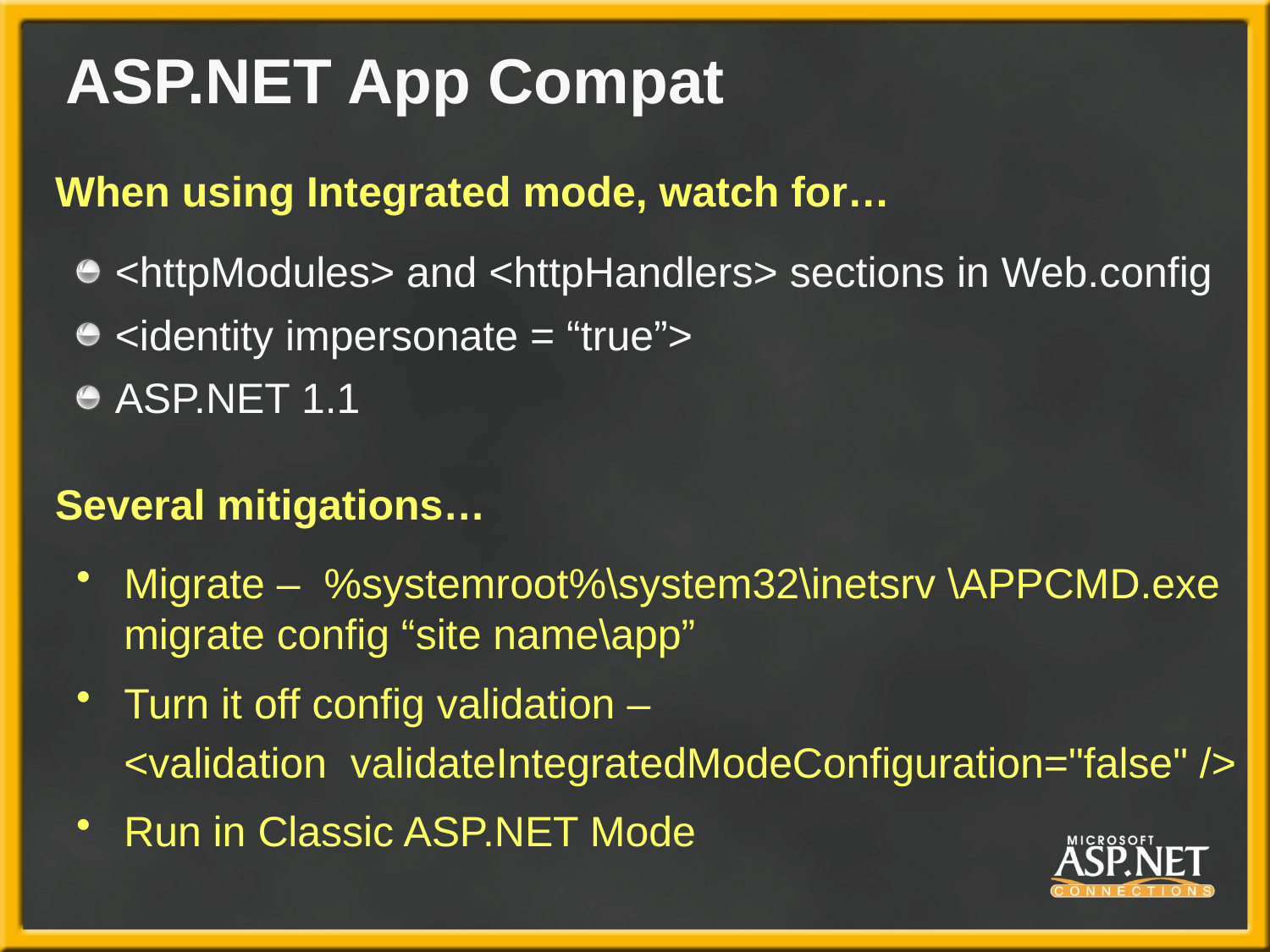

# ASP.NET App Compat
When using Integrated mode, watch for…

<httpModules> and <httpHandlers> sections in Web.config

<identity impersonate = “true”>

ASP.NET 1.1

Several mitigations…
Migrate –  %systemroot%\system32\inetsrv \APPCMD.exe migrate config “site name\app”

Turn it off config validation –
	<validation  validateIntegratedModeConfiguration="false" />

Run in Classic ASP.NET Mode